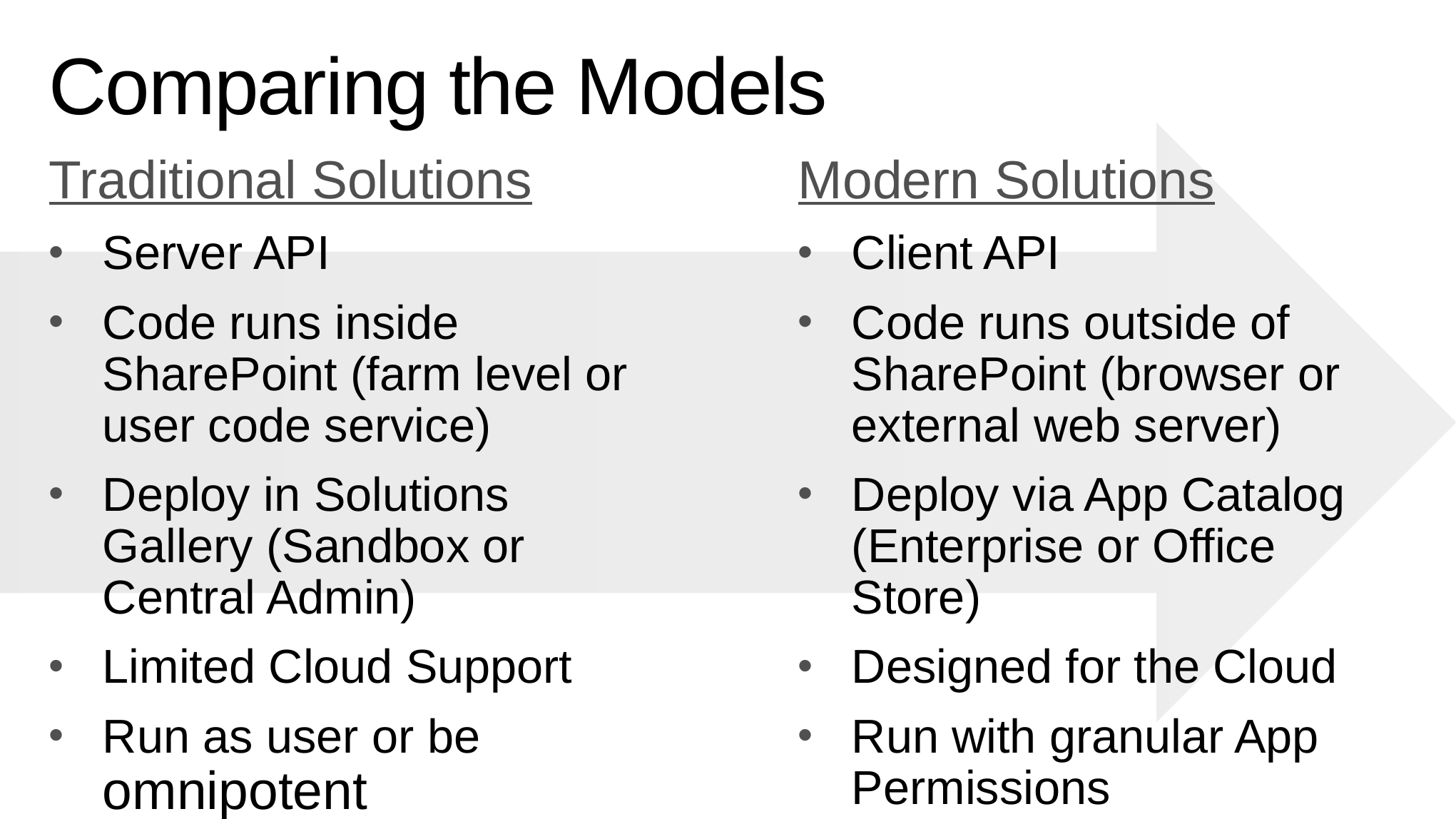

# Comparing the Models

Traditional Solutions
Server API
Code runs inside SharePoint (farm level or user code service)
Deploy in Solutions Gallery (Sandbox or Central Admin)
Limited Cloud Support
Run as user or be omnipotent

Modern Solutions
Client API
Code runs outside of SharePoint (browser or external web server)
Deploy via App Catalog
(Enterprise or Office Store)
Designed for the Cloud
Run with granular App
Permissions